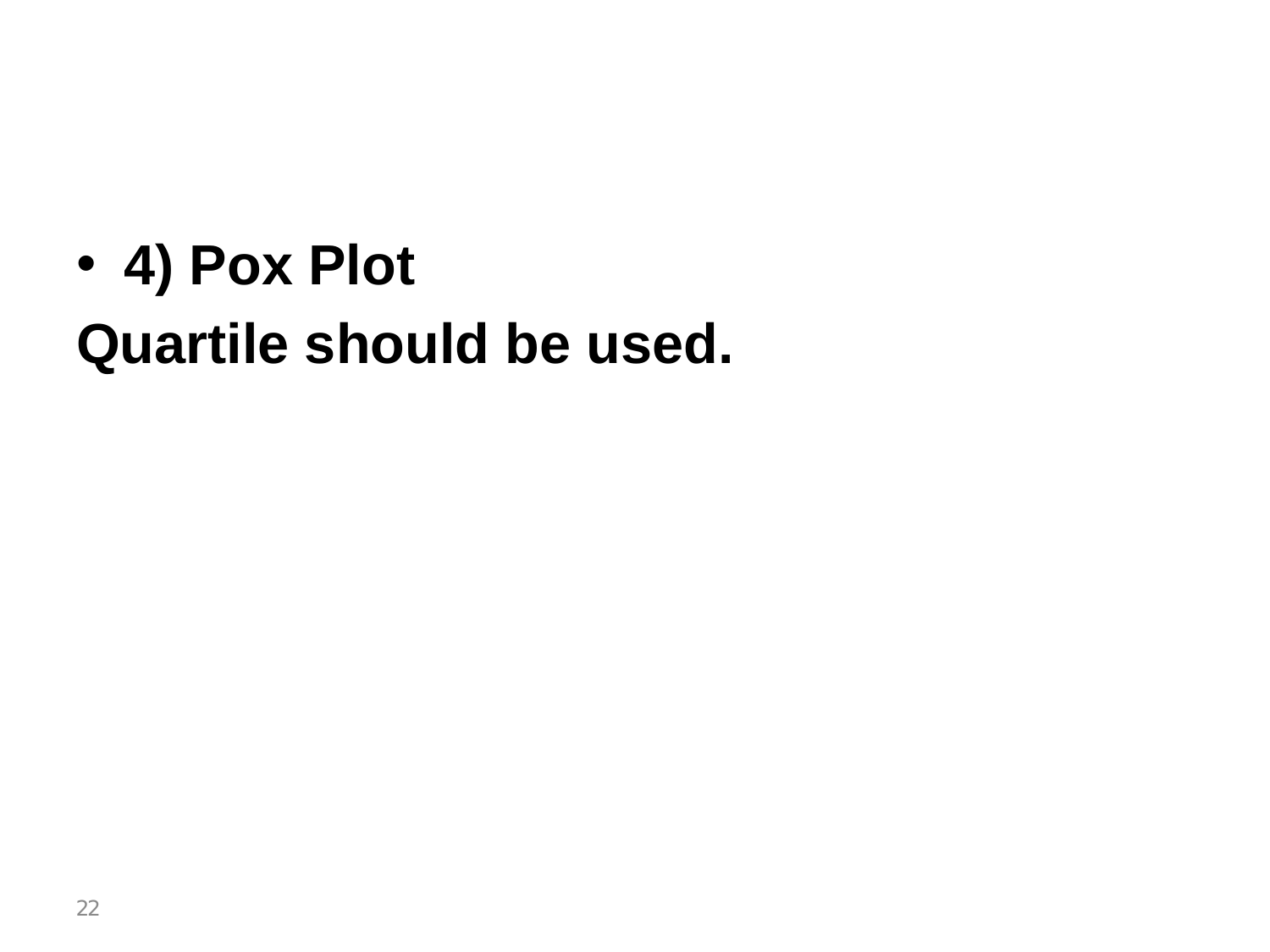

#
4) Pox Plot
Quartile should be used.

22